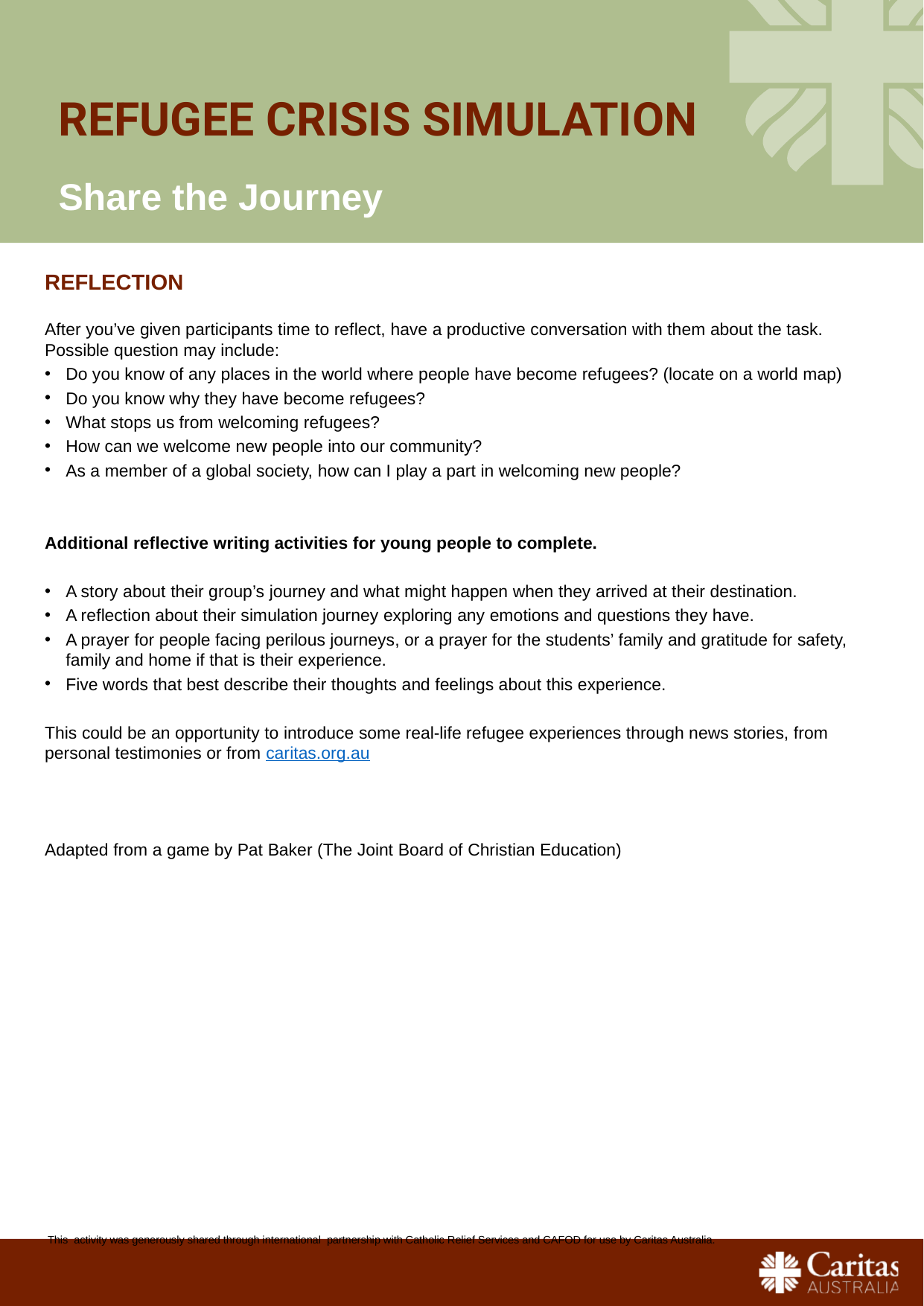

# Refugee crisis simulation
Share the Journey
REFLECTION

After you’ve given participants time to reflect, have a productive conversation with them about the task. Possible question may include:
Do you know of any places in the world where people have become refugees? (locate on a world map)
Do you know why they have become refugees?
What stops us from welcoming refugees?
How can we welcome new people into our community?
As a member of a global society, how can I play a part in welcoming new people?

Additional reflective writing activities for young people to complete.

A story about their group’s journey and what might happen when they arrived at their destination.
A reflection about their simulation journey exploring any emotions and questions they have.
A prayer for people facing perilous journeys, or a prayer for the students’ family and gratitude for safety, family and home if that is their experience.
Five words that best describe their thoughts and feelings about this experience.

This could be an opportunity to introduce some real-life refugee experiences through news stories, from  personal testimonies or from caritas.org.au

Adapted from a game by Pat Baker (The Joint Board of Christian Education)

 This  activity was generously shared through international  partnership with Catholic Relief Services and CAFOD for use by Caritas Australia.